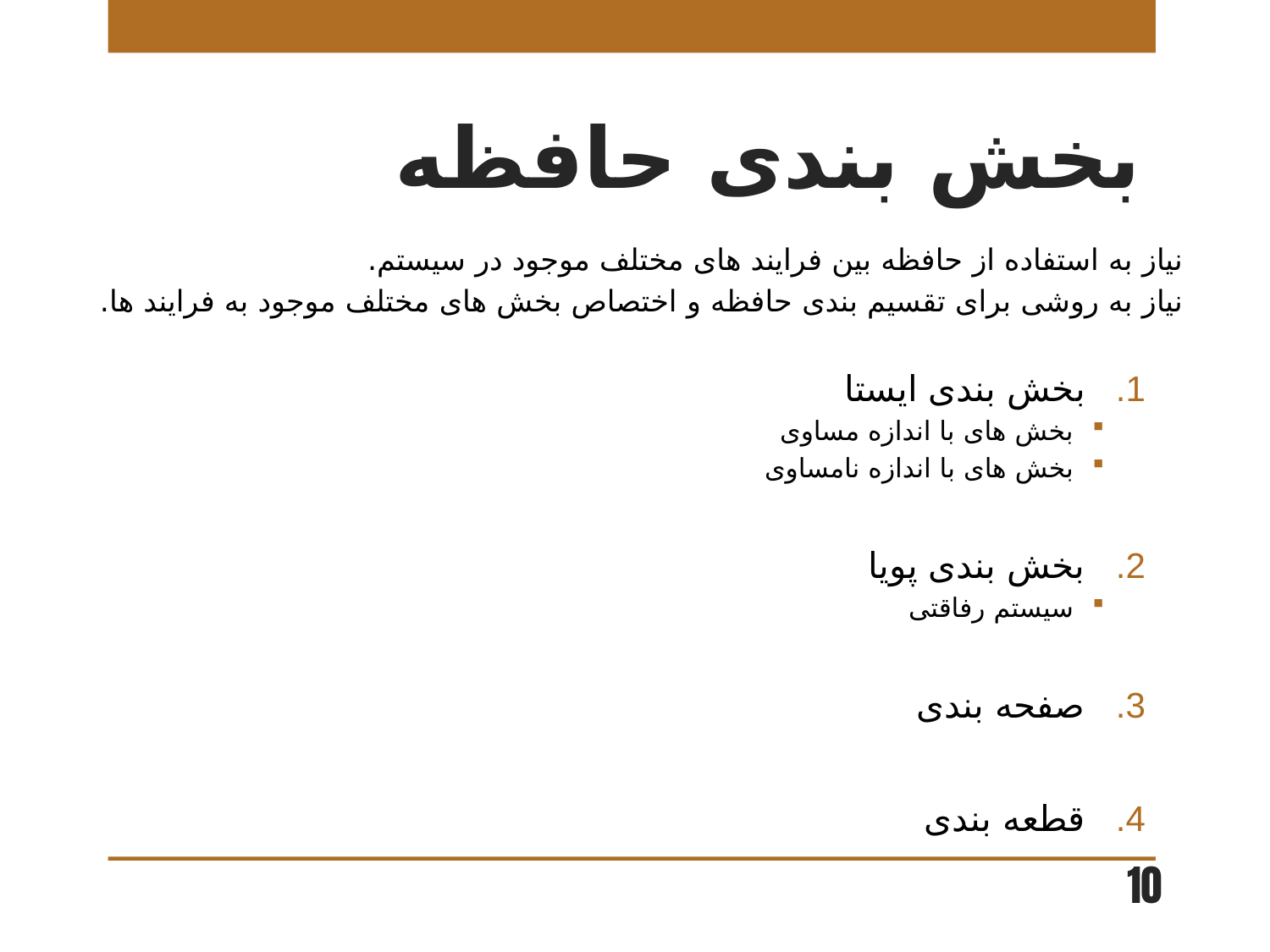

# بخش بندی حافظه
نیاز به استفاده از حافظه بین فرایند های مختلف موجود در سیستم.
نیاز به روشی برای تقسیم بندی حافظه و اختصاص بخش های مختلف موجود به فرایند ها.

بخش بندی ایستا
بخش های با اندازه مساوی
بخش های با اندازه نامساوی

بخش بندی پویا
سیستم رفاقتی

صفحه بندی

قطعه بندی
10